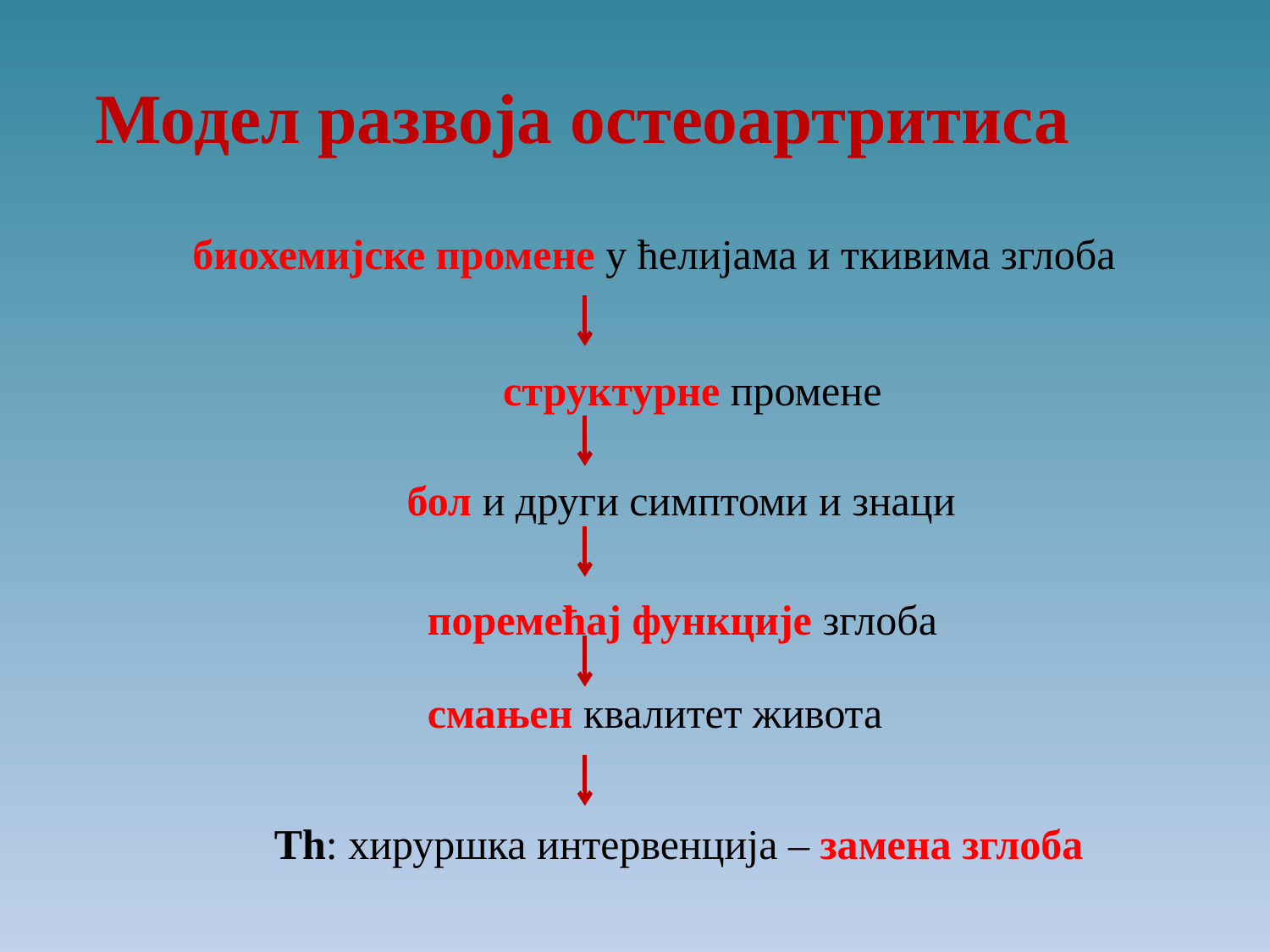

Модел развоја остеоартритиса
биохемијске промене у ћелијама и ткивима зглоба
структурне промене
бол и други симптоми и знаци
поремећај функције зглоба
смањен квалитет живота
Th: хируршка интервенција – замена зглоба